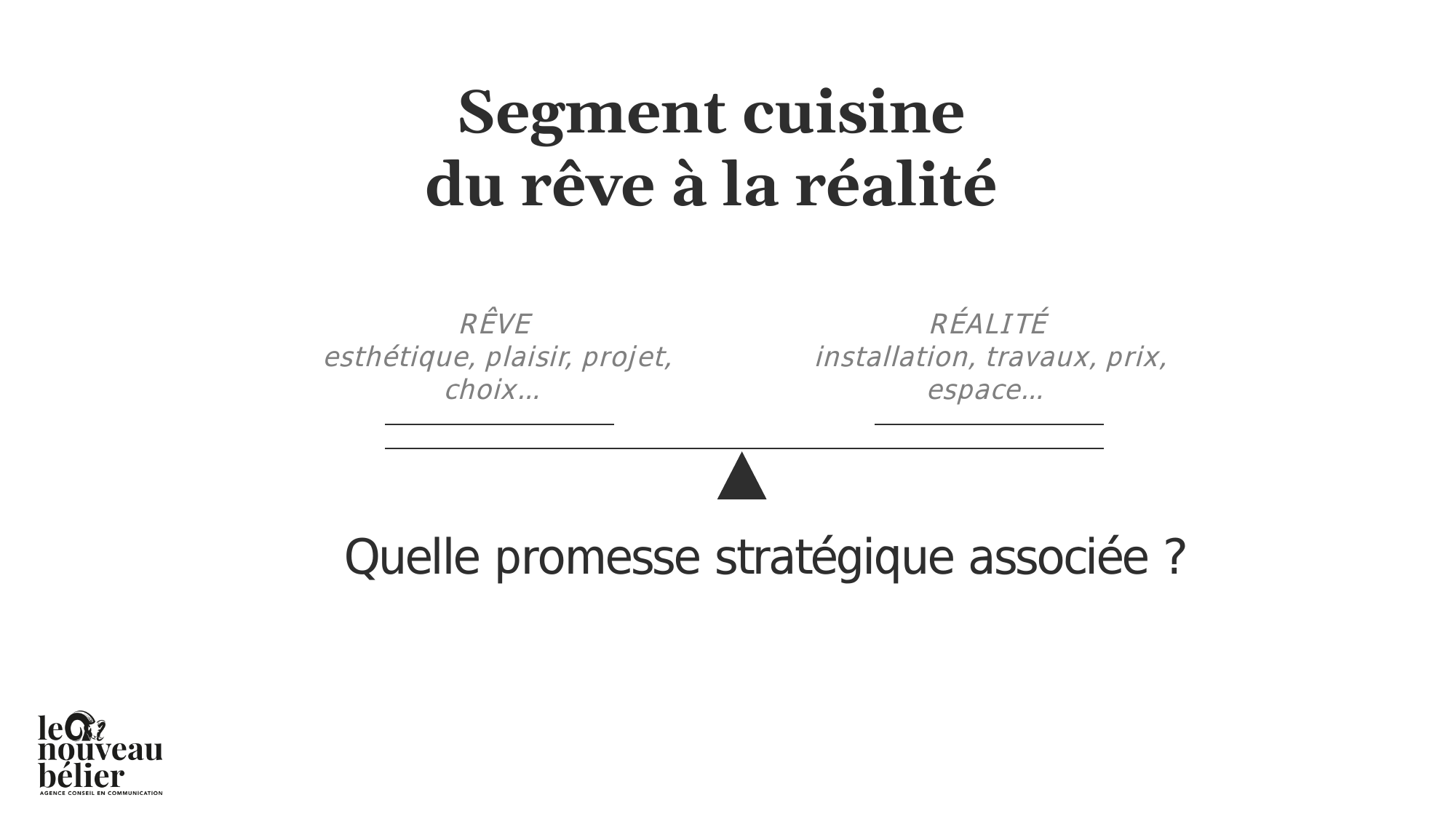

# Segment cuisine du rêve à la réalité
RÉALITÉ
installation, travaux, prix, espace…
RÊVE
esthétique, plaisir, projet, choix…
Quelle promesse stratégique associée ?